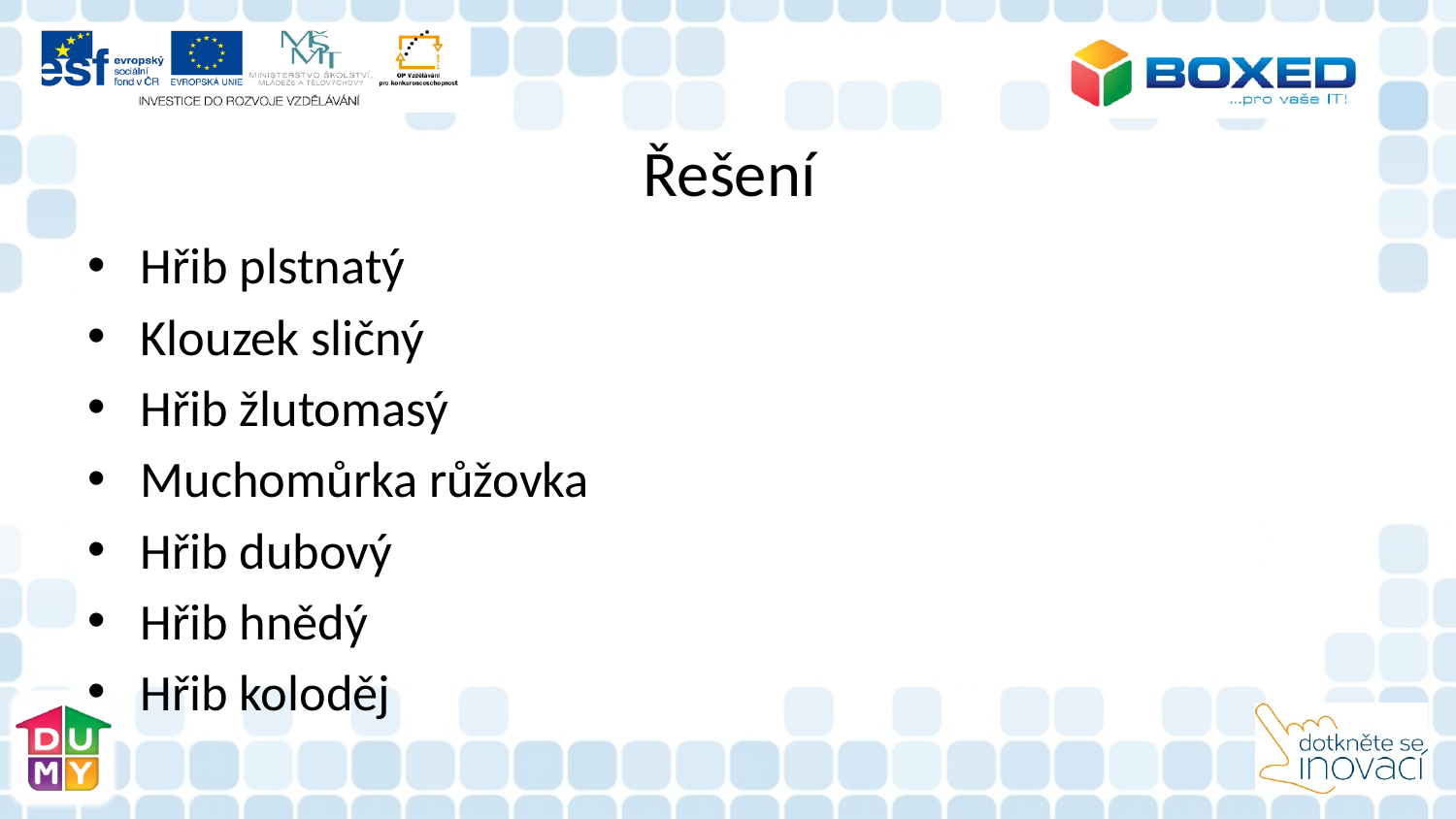

# Řešení
Hřib plstnatý
Klouzek sličný
Hřib žlutomasý
Muchomůrka růžovka
Hřib dubový
Hřib hnědý
Hřib koloděj